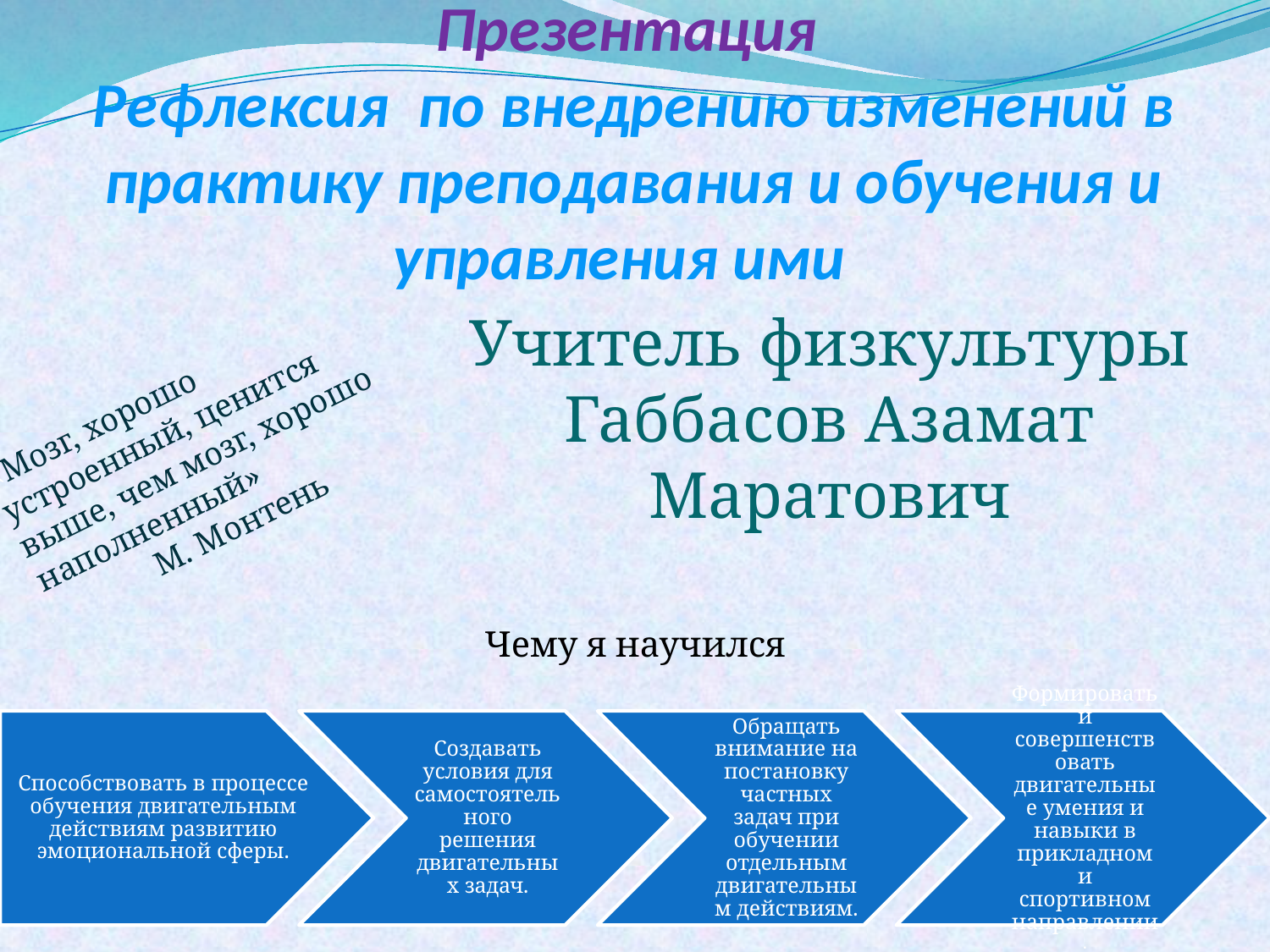

# Презентация Рефлексия  по внедрению изменений в практику преподавания и обучения и управления ими
Учитель физкультуры Габбасов Азамат Маратович
«Мозг, хорошо устроенный, ценится выше, чем мозг, хорошо наполненный»
М. Монтень
Способствовать в процессе обучения двигательным действиям развитию эмоциональной сферы.
Создавать условия для самостоятельного решения двигательных задач.
Обращать внимание на постановку частных задач при обучении отдельным двигательным действиям.
Формировать и совершенствовать двигательные умения и навыки в прикладном и спортивном направлении.
Чему я научился